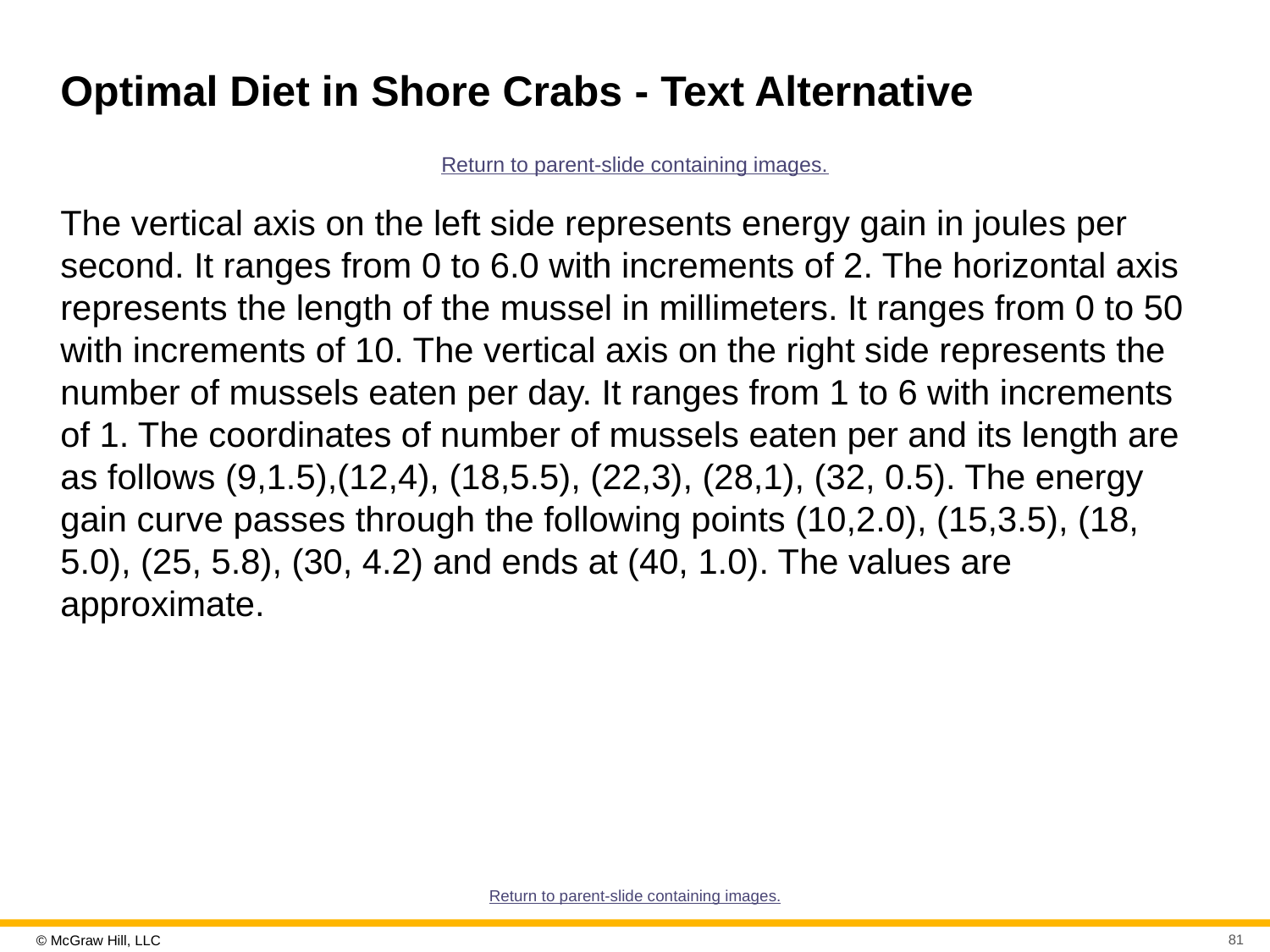

# Optimal Diet in Shore Crabs - Text Alternative
Return to parent-slide containing images.
The vertical axis on the left side represents energy gain in joules per second. It ranges from 0 to 6.0 with increments of 2. The horizontal axis represents the length of the mussel in millimeters. It ranges from 0 to 50 with increments of 10. The vertical axis on the right side represents the number of mussels eaten per day. It ranges from 1 to 6 with increments of 1. The coordinates of number of mussels eaten per and its length are as follows (9,1.5),(12,4), (18,5.5), (22,3), (28,1), (32, 0.5). The energy gain curve passes through the following points (10,2.0), (15,3.5), (18, 5.0), (25, 5.8), (30, 4.2) and ends at (40, 1.0). The values are approximate.
Return to parent-slide containing images.
81